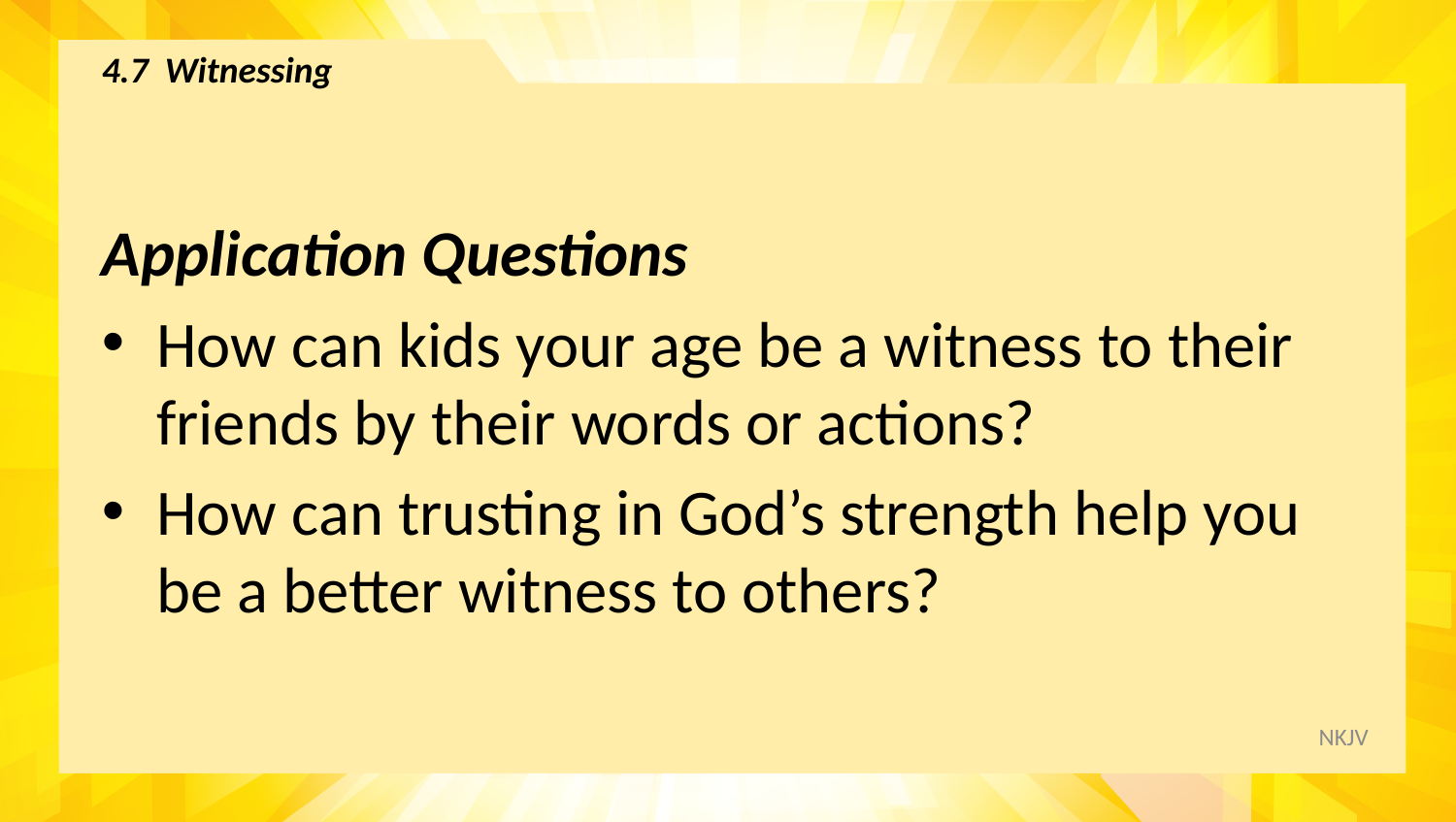

# 4.7  Witnessing
Application Questions
How can kids your age be a witness to their friends by their words or actions?
How can trusting in God’s strength help you be a better witness to others?
NKJV